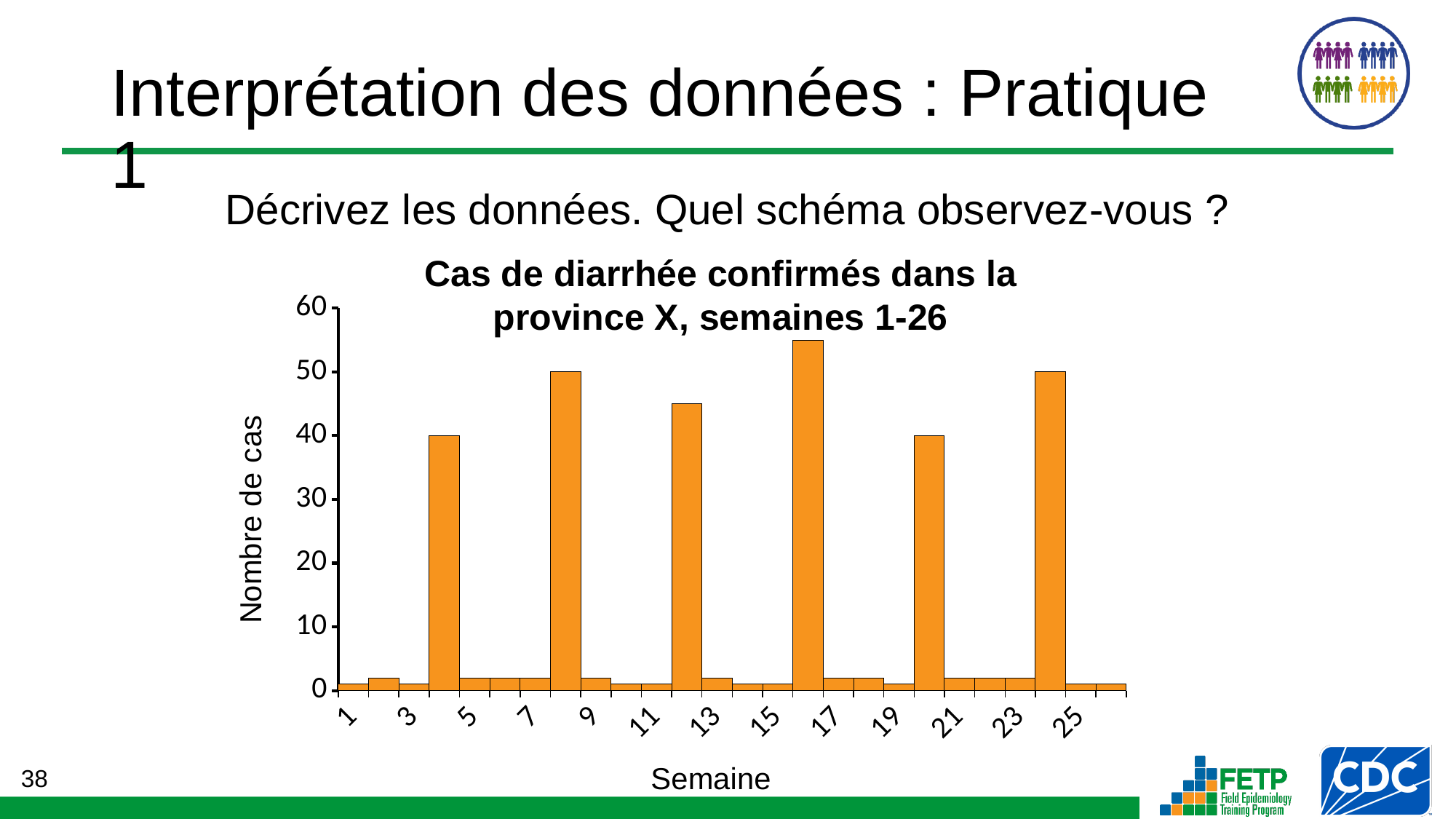

# Interprétation des données : Pratique 1
Décrivez les données. Quel schéma observez-vous ?

Cas de diarrhée confirmés dans la province X, semaines 1-26

### Chart

| Category |  |
|---|---|